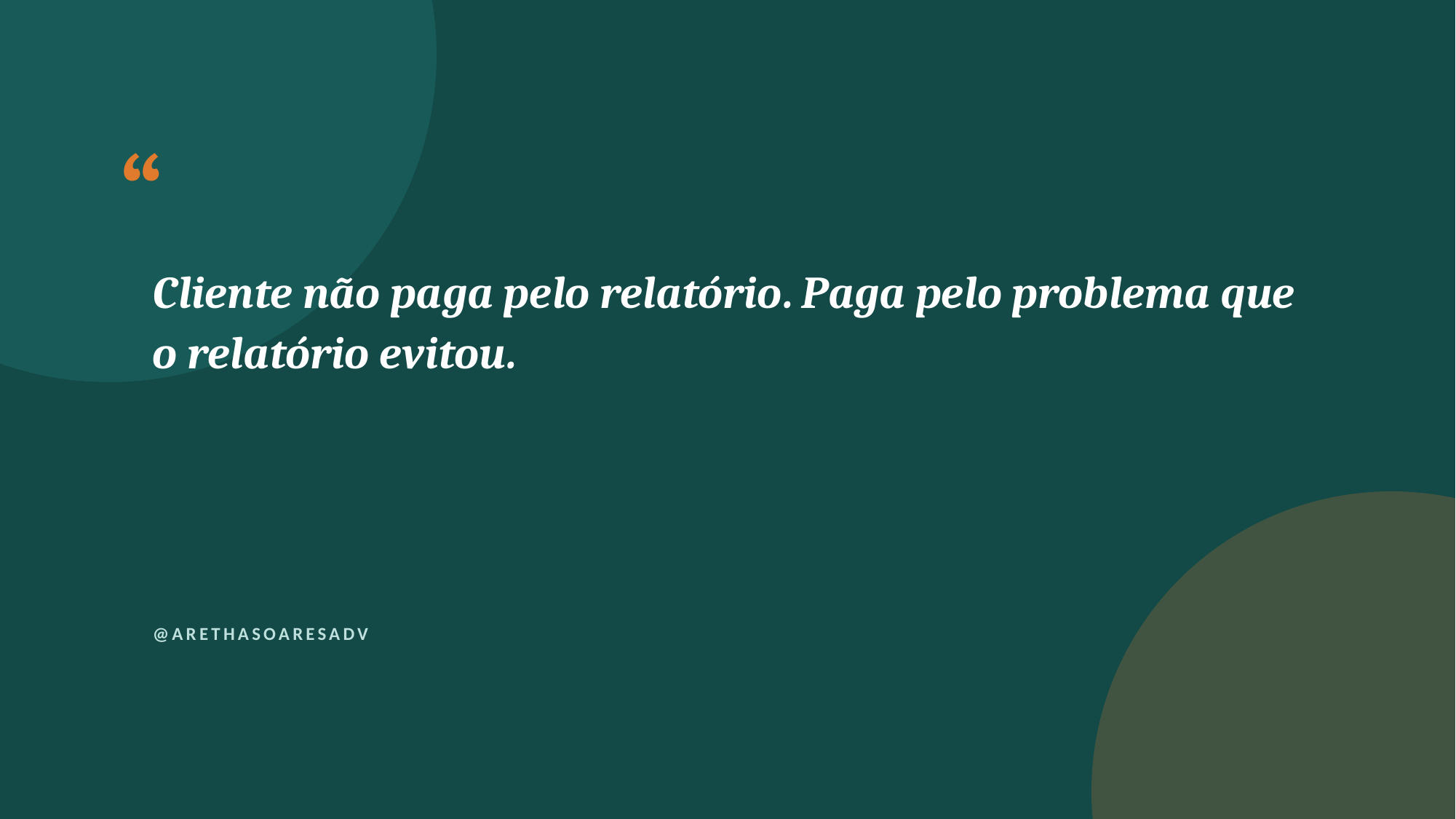

“
Cliente não paga pelo relatório. Paga pelo problema que o relatório evitou.

@ARETHASOARESADV